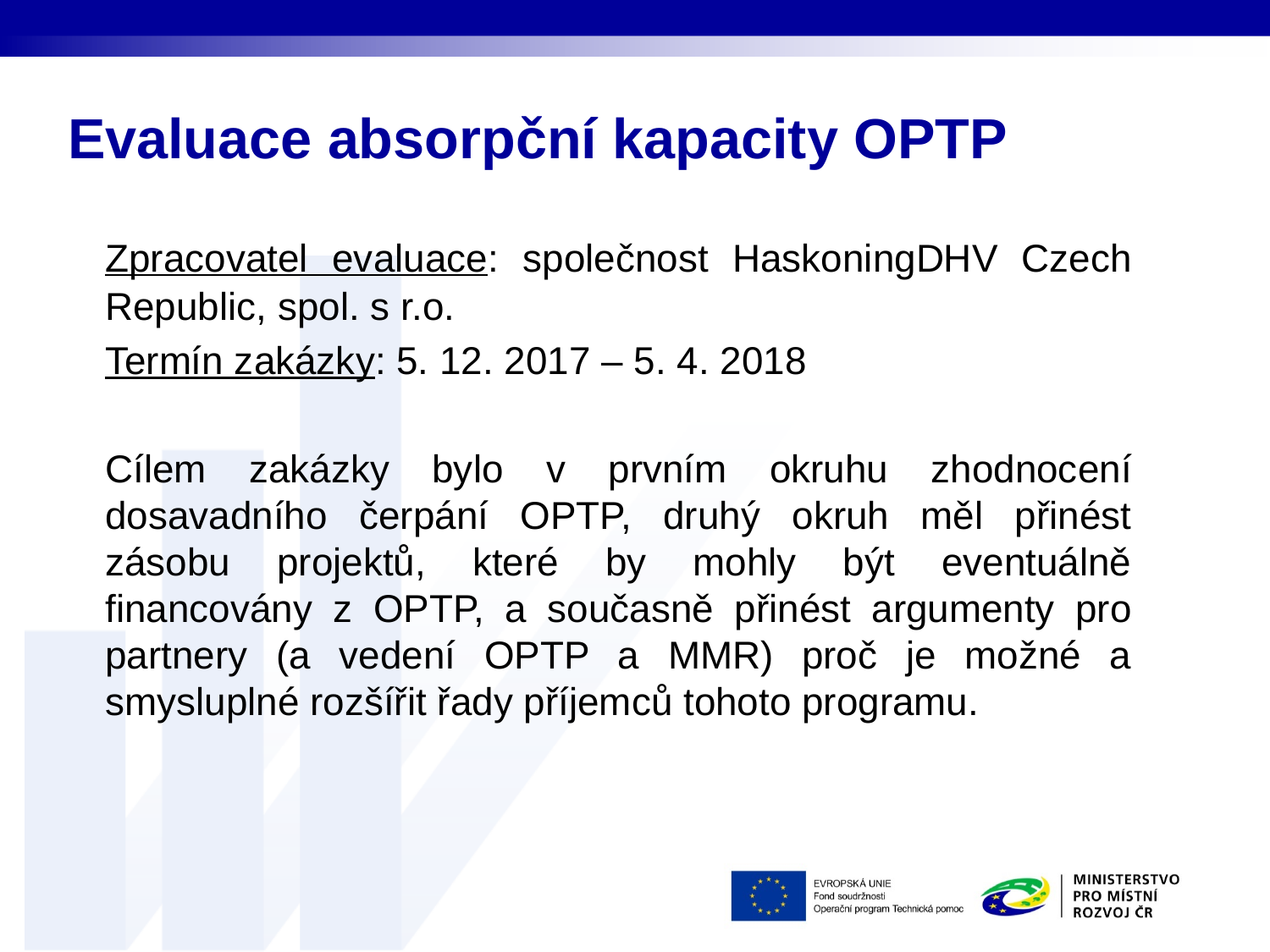

# Evaluace absorpční kapacity OPTP
	Zpracovatel evaluace: společnost HaskoningDHV Czech Republic, spol. s r.o.
	Termín zakázky: 5. 12. 2017 – 5. 4. 2018

	Cílem zakázky bylo v prvním okruhu zhodnocení dosavadního čerpání OPTP, druhý okruh měl přinést zásobu projektů, které by mohly být eventuálně financovány z OPTP, a současně přinést argumenty pro partnery (a vedení OPTP a MMR) proč je možné a smysluplné rozšířit řady příjemců tohoto programu.